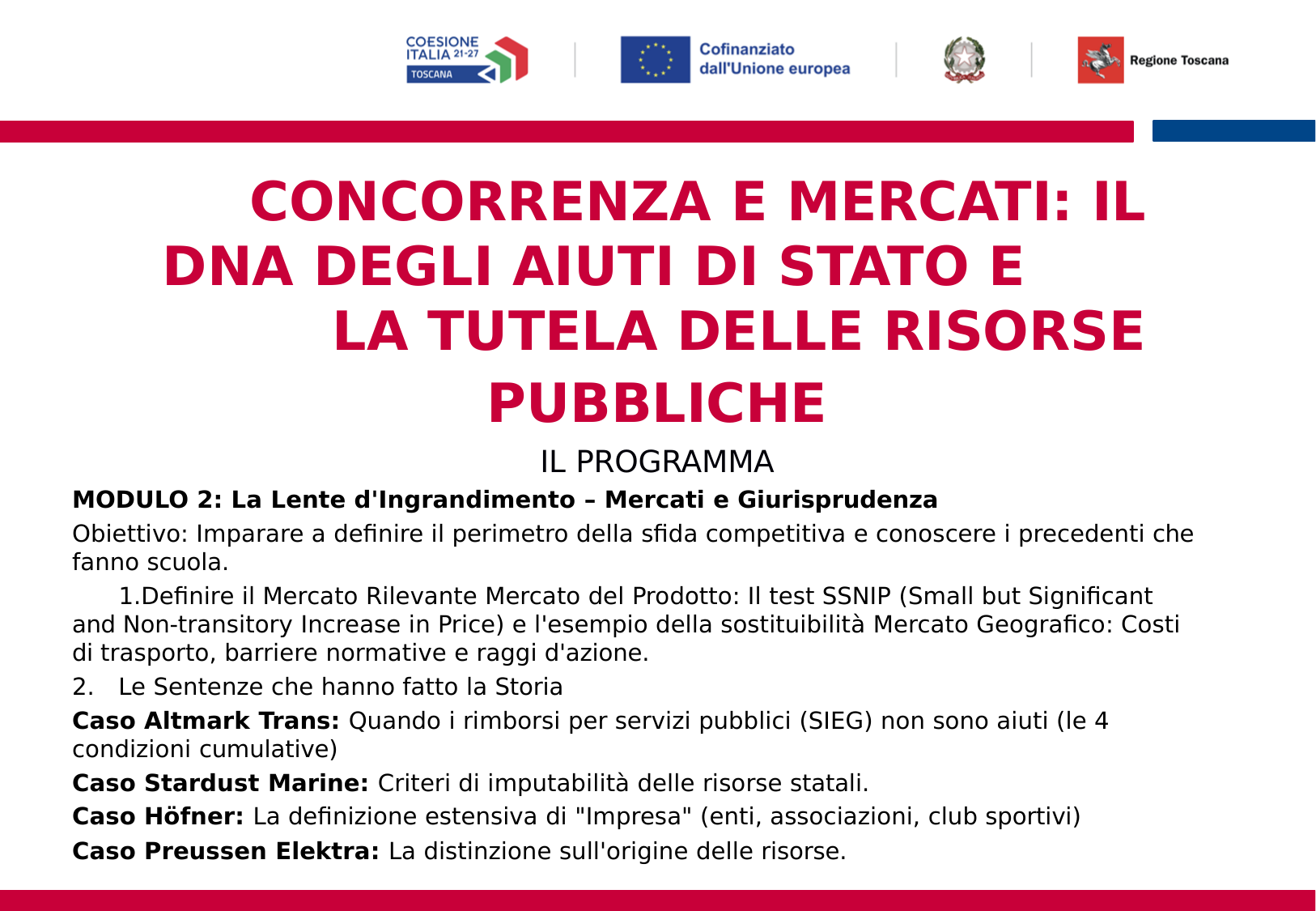

# CONCORRENZA E MERCATI: IL DNA DEGLI AIUTI DI STATO E
LA TUTELA DELLE RISORSE
PUBBLICHE
IL PROGRAMMA
MODULO 2: La Lente d'Ingrandimento – Mercati e Giurisprudenza
Obiettivo: Imparare a definire il perimetro della sfida competitiva e conoscere i precedenti che fanno scuola.
Definire il Mercato Rilevante Mercato del Prodotto: Il test SSNIP (Small but Significant and Non-transitory Increase in Price) e l'esempio della sostituibilità Mercato Geografico: Costi di trasporto, barriere normative e raggi d'azione.
Le Sentenze che hanno fatto la Storia
Caso Altmark Trans: Quando i rimborsi per servizi pubblici (SIEG) non sono aiuti (le 4 condizioni cumulative)
Caso Stardust Marine: Criteri di imputabilità delle risorse statali.
Caso Höfner: La definizione estensiva di "Impresa" (enti, associazioni, club sportivi)
Caso Preussen Elektra: La distinzione sull'origine delle risorse.